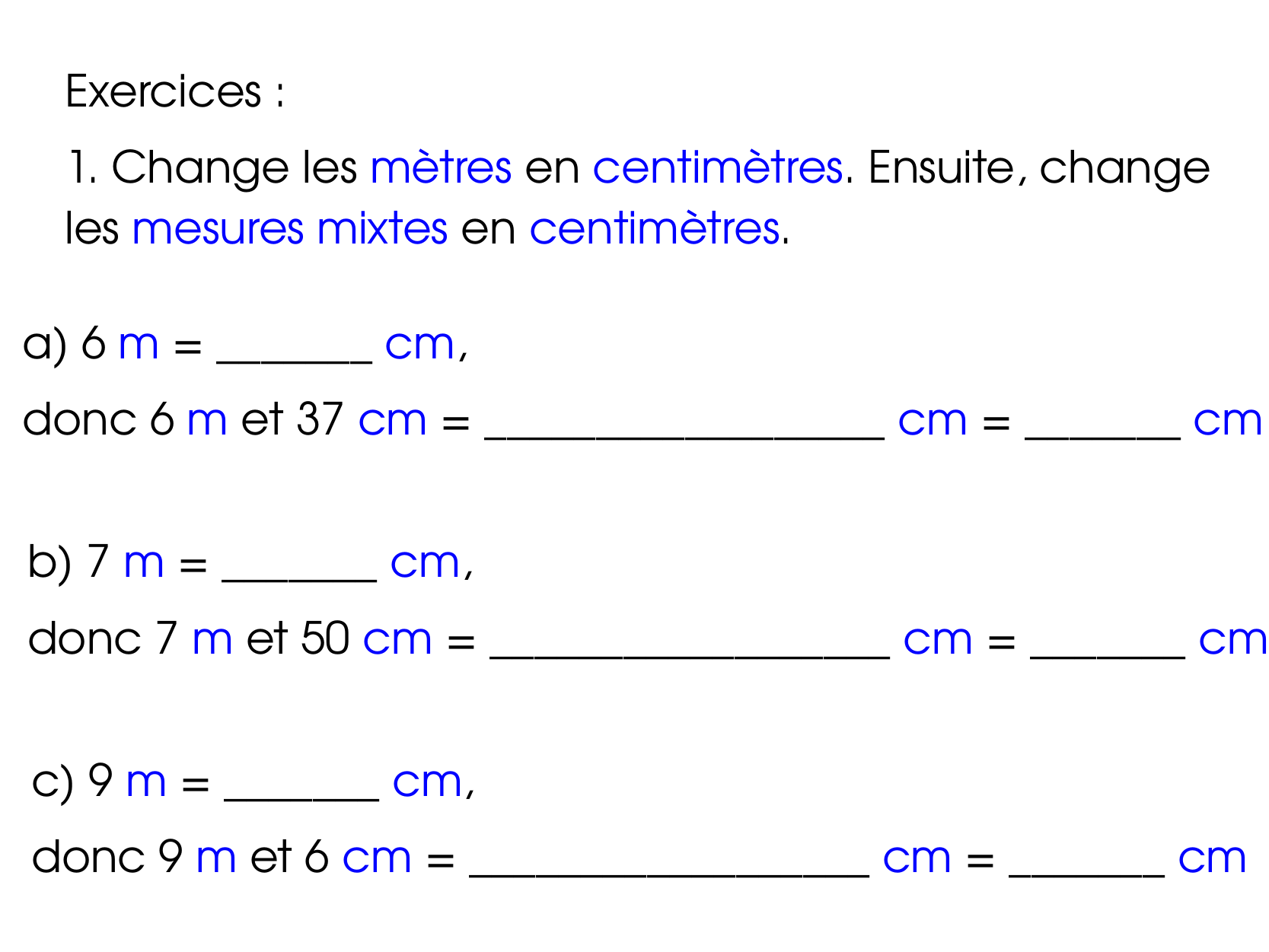

Exercices :
1. Change les mètres en centimètres. Ensuite, change
les mesures mixtes en centimètres.
a) 6 m = _______ cm,
donc 6 m et 37 cm = __________________ cm = _______ cm
b) 7 m = _______ cm,
donc 7 m et 50 cm = __________________ cm = _______ cm
c) 9 m = _______ cm,
donc 9 m et 6 cm = __________________ cm = _______ cm